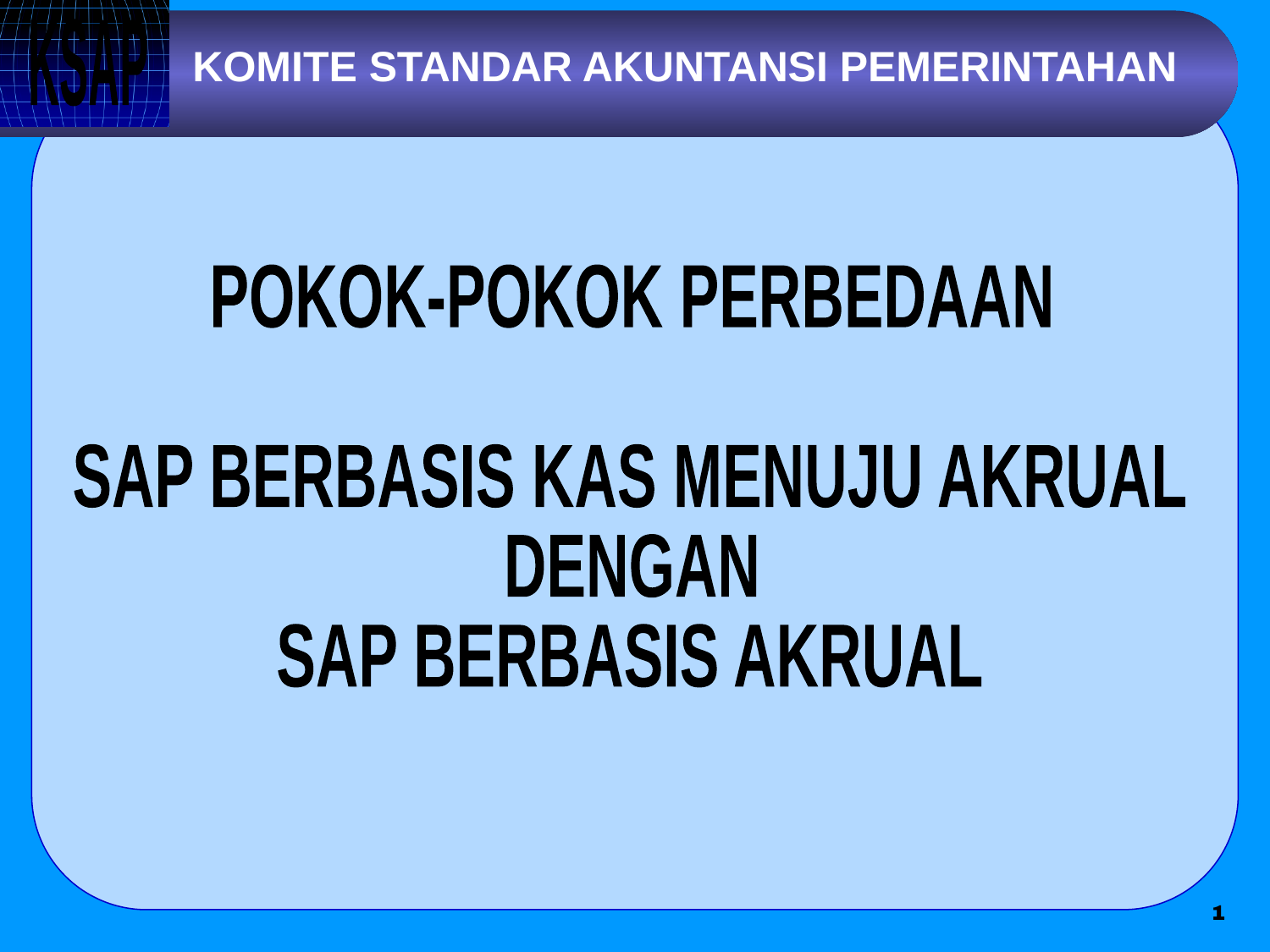

# KOMITE STANDAR AKUNTANSI PEMERINTAHAN
POKOK-POKOK PERBEDAAN

SAP BERBASIS KAS MENUJU AKRUAL
DENGAN
SAP BERBASIS AKRUAL
1